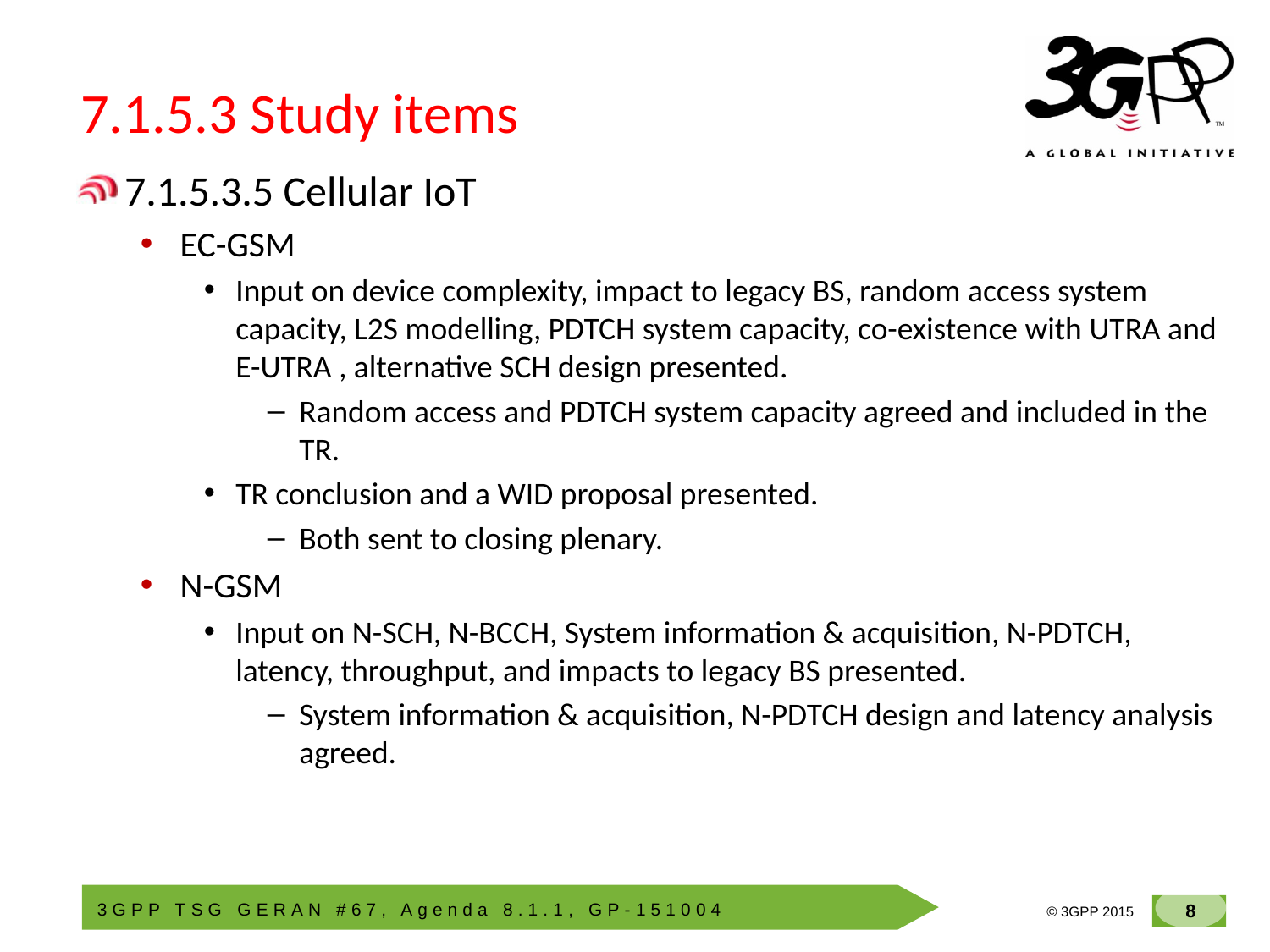

# 7.1.5.3 Study items
7.1.5.3.5 Cellular IoT
EC-GSM
Input on device complexity, impact to legacy BS, random access system capacity, L2S modelling, PDTCH system capacity, co-existence with UTRA and E-UTRA , alternative SCH design presented.
Random access and PDTCH system capacity agreed and included in the TR.
TR conclusion and a WID proposal presented.
Both sent to closing plenary.
N-GSM
Input on N-SCH, N-BCCH, System information & acquisition, N-PDTCH,  latency, throughput, and impacts to legacy BS presented.
System information & acquisition, N-PDTCH design and latency analysis agreed.